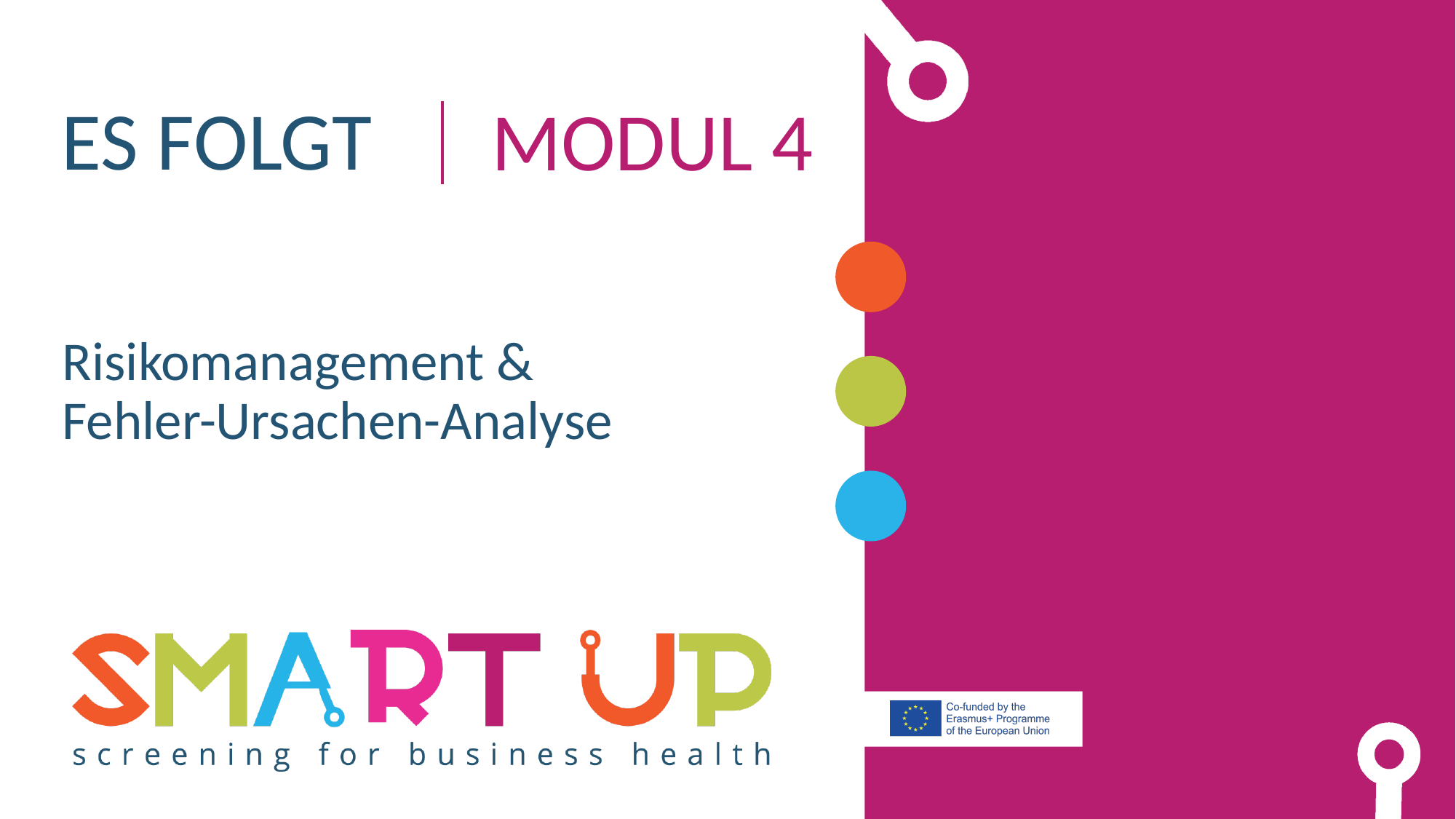

Es folgt
Modul 4
Risikomanagement &           Fehler-Ursachen-Analyse